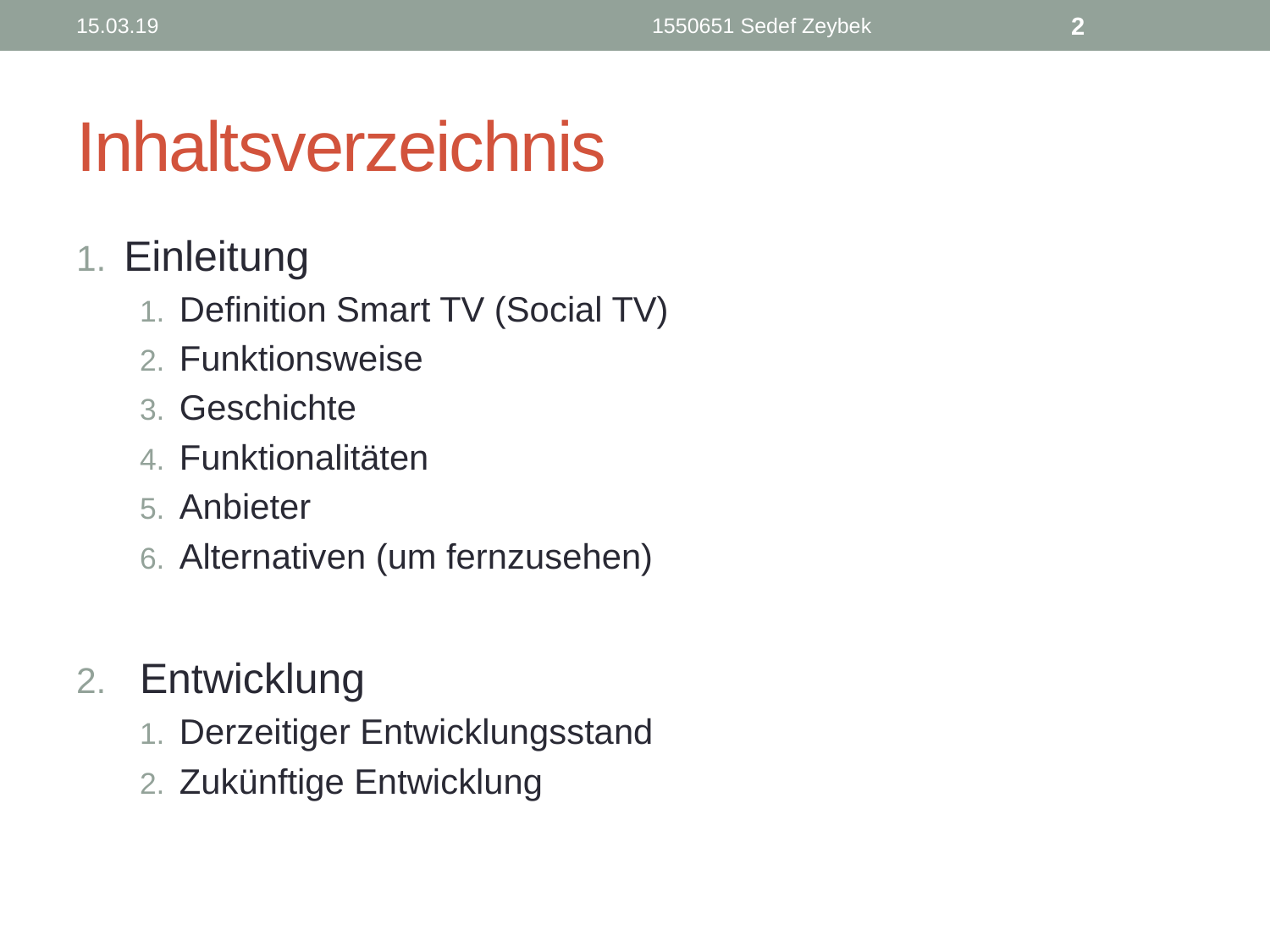

15.03.19
1550651 Sedef Zeybek
2
# Inhaltsverzeichnis
Einleitung
Definition Smart TV (Social TV)
Funktionsweise
Geschichte
Funktionalitäten
Anbieter
Alternativen (um fernzusehen)

Entwicklung
Derzeitiger Entwicklungsstand
Zukünftige Entwicklung